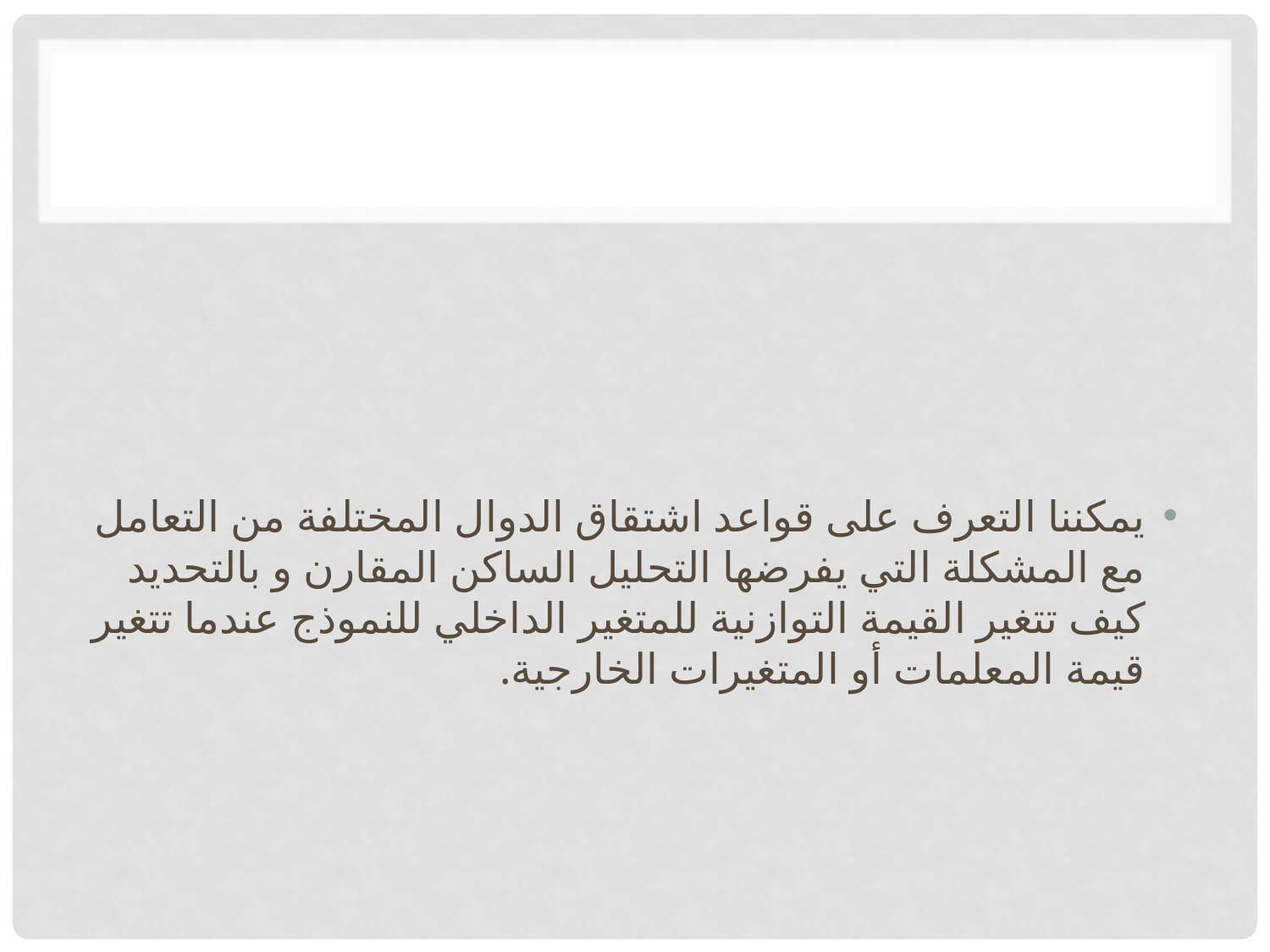

يمكننا التعرف على قواعد اشتقاق الدوال المختلفة من التعامل مع المشكلة التي يفرضها التحليل الساكن المقارن و بالتحديد كيف تتغير القيمة التوازنية للمتغير الداخلي للنموذج عندما تتغير قيمة المعلمات أو المتغيرات الخارجية.